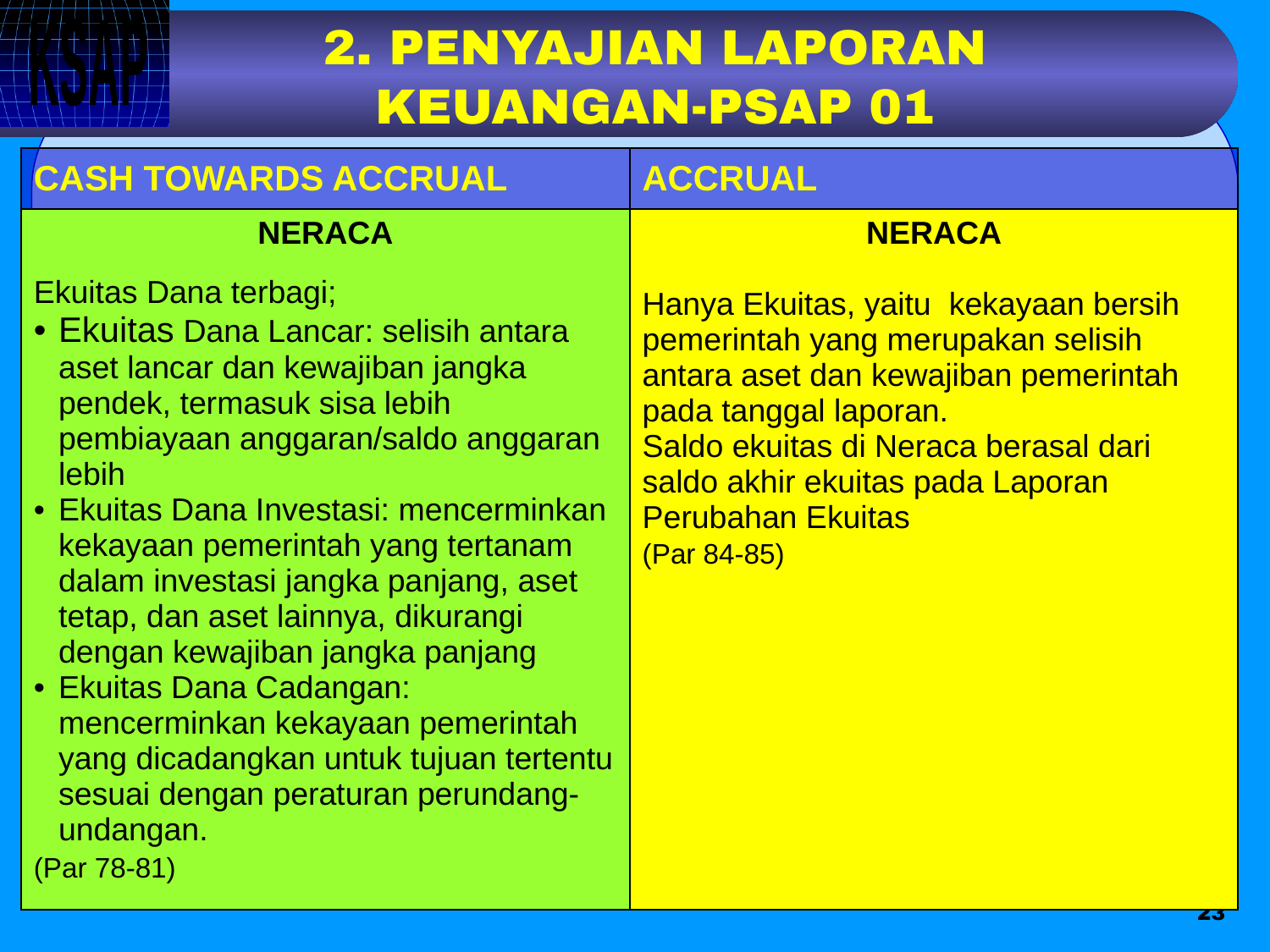

# 2. PENYAJIAN LAPORAN KEUANGAN-PSAP 01
| CASH TOWARDS ACCRUAL | ACCRUAL |
| --- | --- |
| NERACA Ekuitas Dana terbagi; Ekuitas Dana Lancar: selisih antara aset lancar dan kewajiban jangka pendek, termasuk sisa lebih pembiayaan anggaran/saldo anggaran lebih Ekuitas Dana Investasi: mencerminkan kekayaan pemerintah yang tertanam dalam investasi jangka panjang, aset tetap, dan aset lainnya, dikurangi dengan kewajiban jangka panjang Ekuitas Dana Cadangan: mencerminkan kekayaan pemerintah yang dicadangkan untuk tujuan tertentu sesuai dengan peraturan perundang-undangan. (Par 78-81) | NERACA Hanya Ekuitas, yaitu kekayaan bersih pemerintah yang merupakan selisih antara aset dan kewajiban pemerintah pada tanggal laporan. Saldo ekuitas di Neraca berasal dari saldo akhir ekuitas pada Laporan Perubahan Ekuitas (Par 84-85) |
23